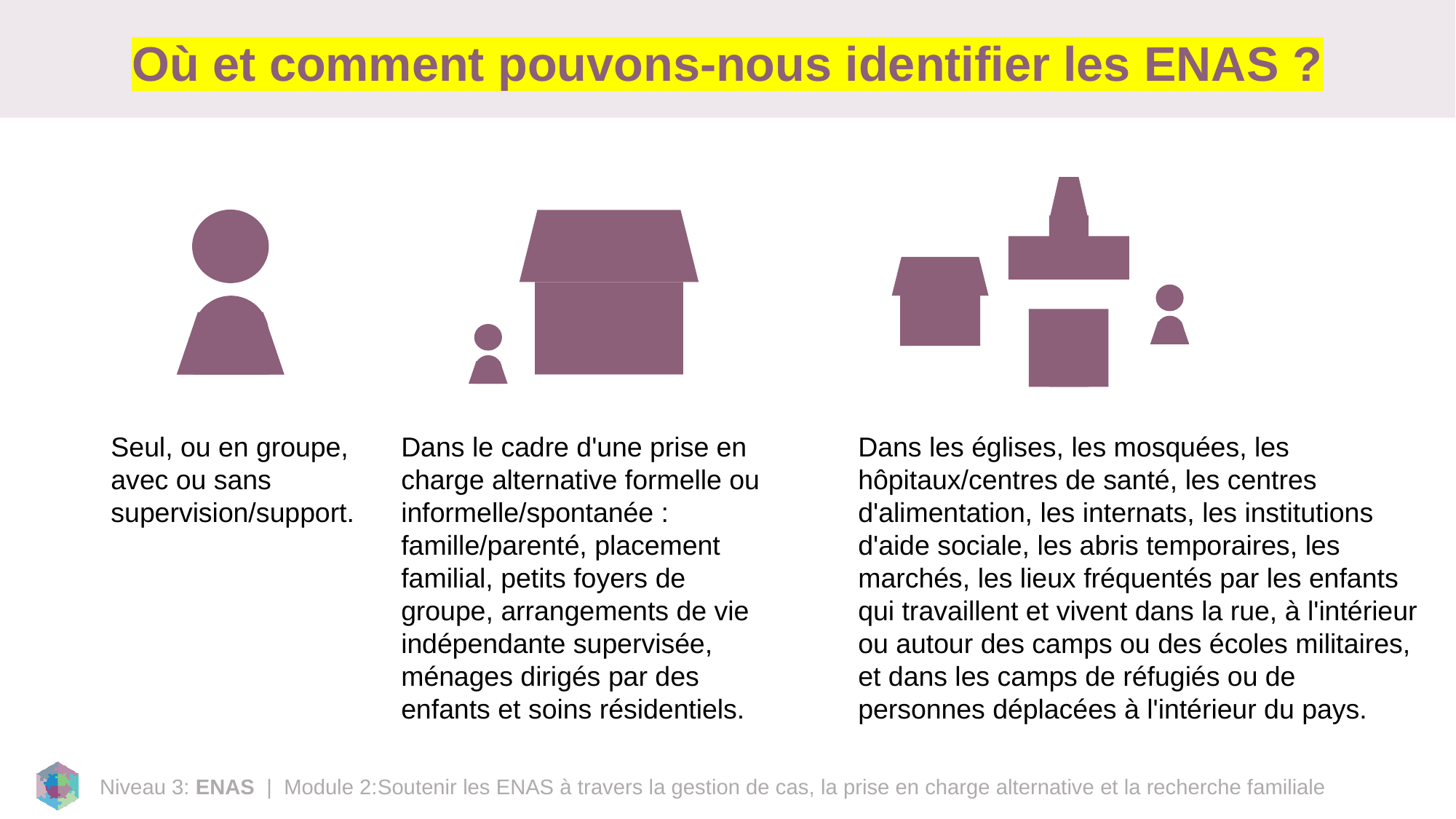

# Où et comment pouvons-nous identifier les ENAS ?

Seul, ou en groupe, avec ou sans supervision/support.
Dans le cadre d'une prise en charge alternative formelle ou informelle/spontanée : famille/parenté, placement familial, petits foyers de groupe, arrangements de vie indépendante supervisée, ménages dirigés par des enfants et soins résidentiels.
Dans les églises, les mosquées, les hôpitaux/centres de santé, les centres d'alimentation, les internats, les institutions d'aide sociale, les abris temporaires, les marchés, les lieux fréquentés par les enfants qui travaillent et vivent dans la rue, à l'intérieur ou autour des camps ou des écoles militaires, et dans les camps de réfugiés ou de personnes déplacées à l'intérieur du pays.